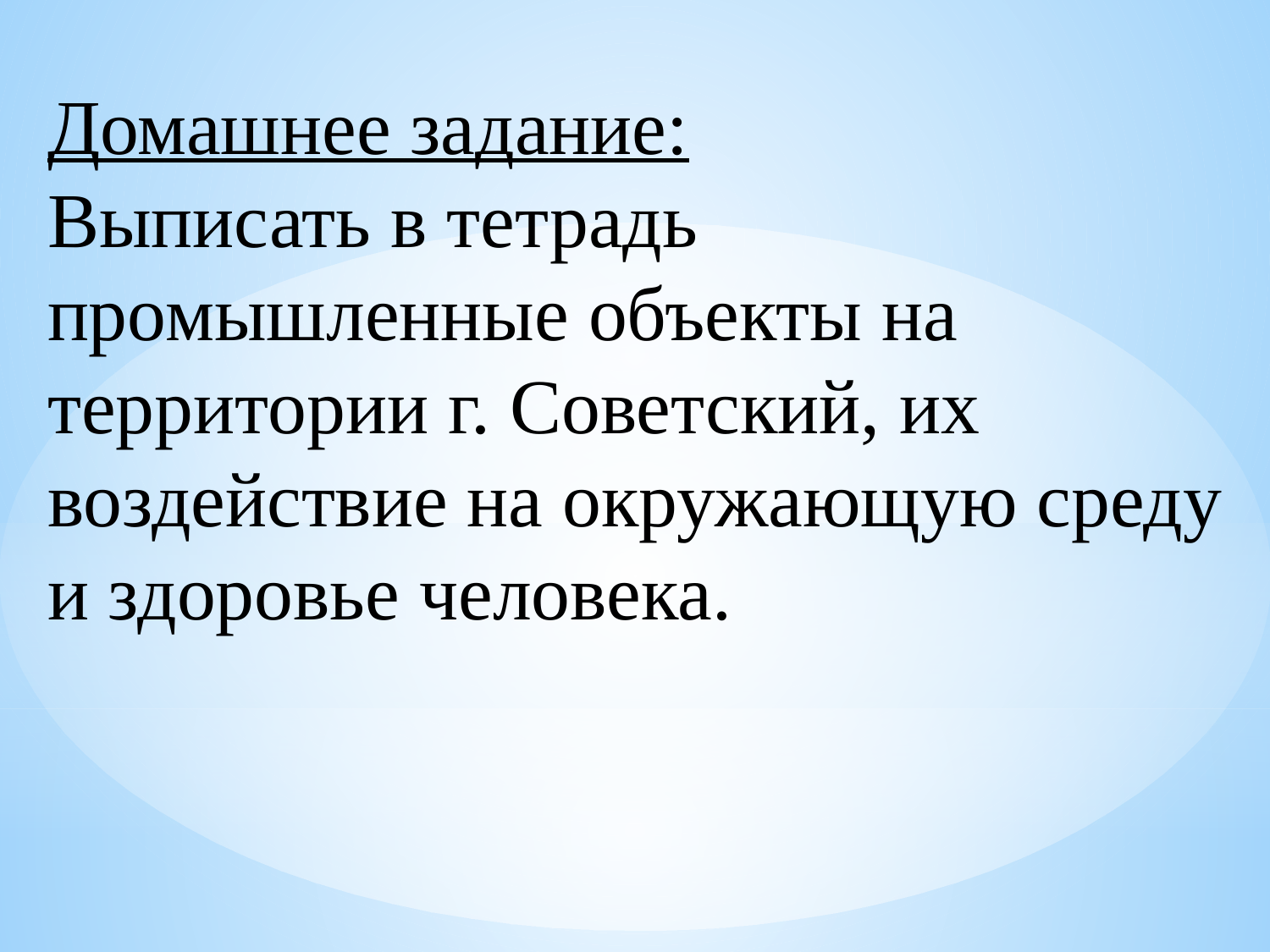

Домашнее задание:
Выписать в тетрадь промышленные объекты на территории г. Советский, их воздействие на окружающую среду и здоровье человека.